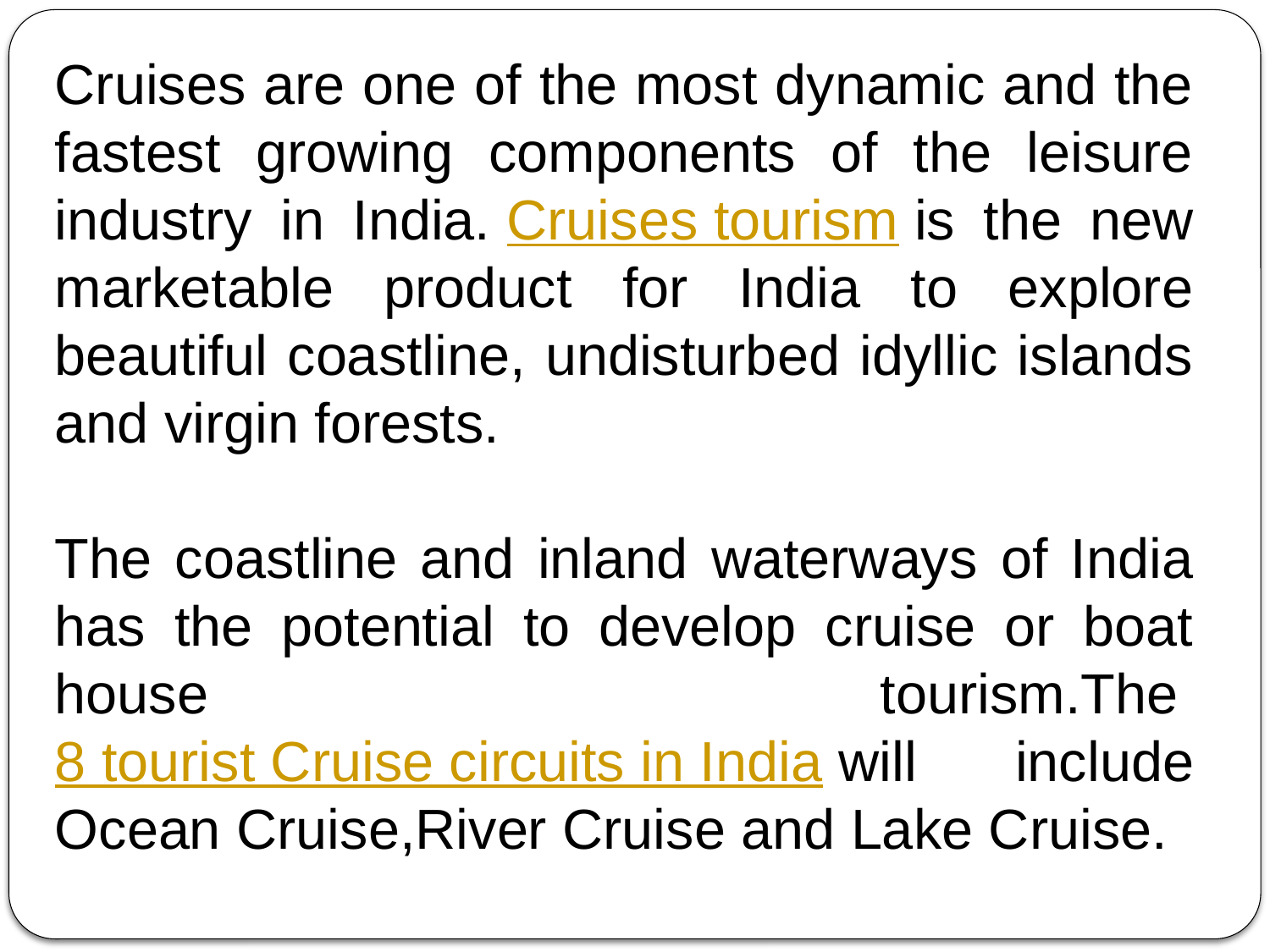

Cruises are one of the most dynamic and the fastest growing components of the leisure industry in India. Cruises tourism is the new marketable product for India to explore beautiful coastline, undisturbed idyllic islands and virgin forests.

The coastline and inland waterways of India has the potential to develop cruise or boat house tourism.The 8 tourist Cruise circuits in India will include Ocean Cruise,River Cruise and Lake Cruise.